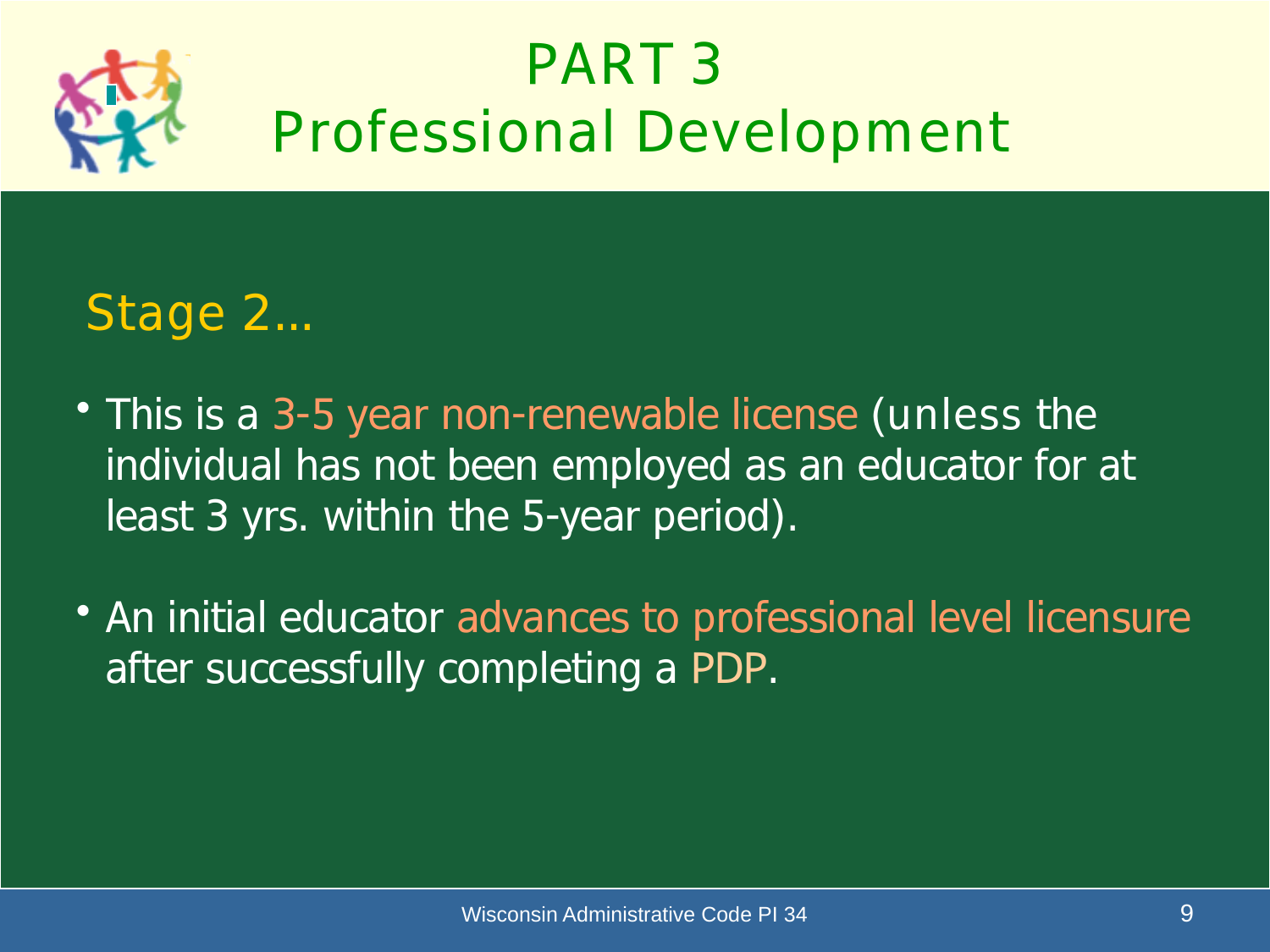

PART 3
 Professional Development

Stage 2…

This is a 3-5 year non-renewable license (unless the individual has not been employed as an educator for at least 3 yrs. within the 5-year period).

An initial educator advances to professional level licensure after successfully completing a PDP.

Wisconsin Administrative Code PI 34
9